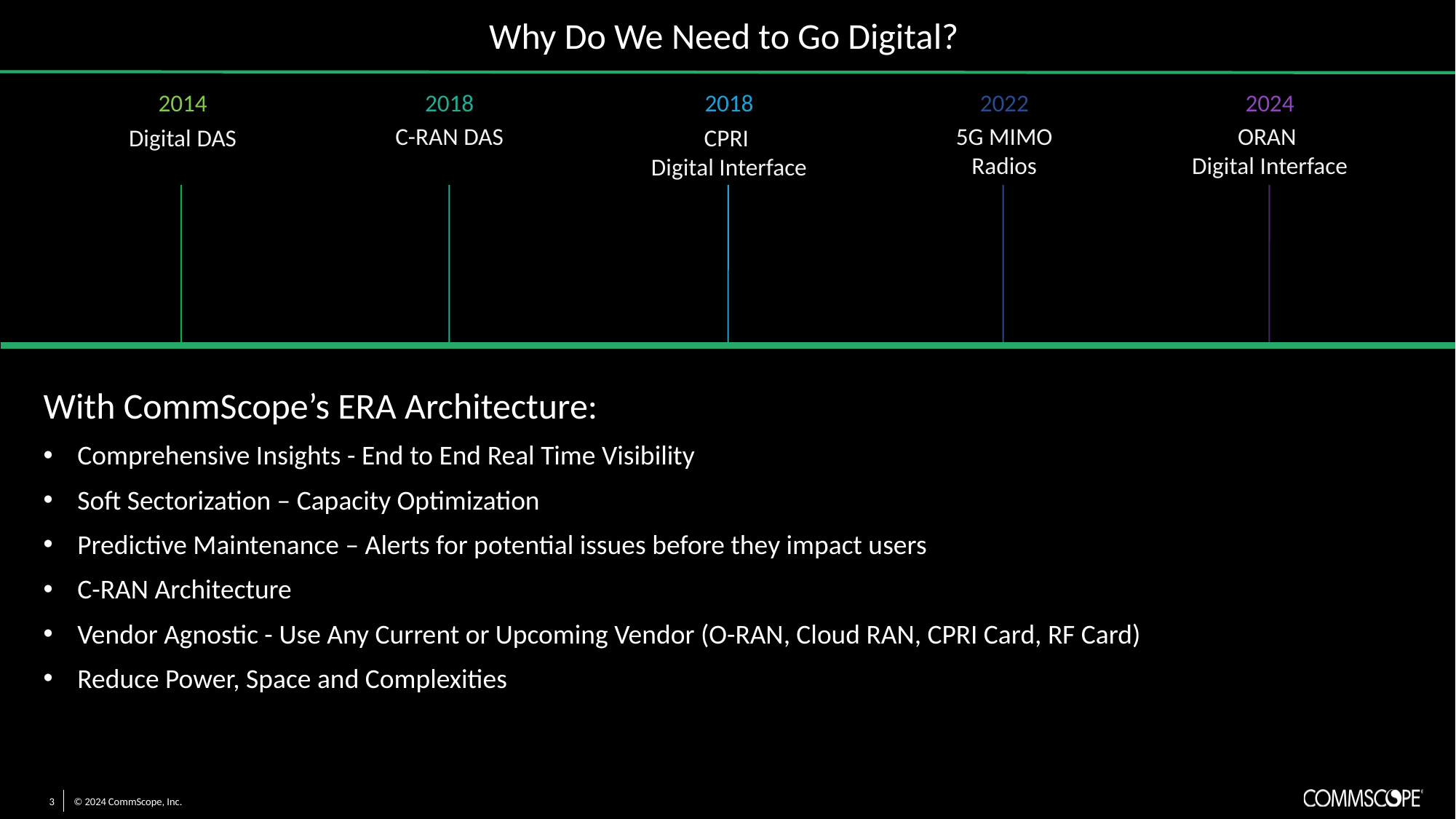

Why Do We Need to Go Digital?
2014
Digital DAS
2018
C-RAN DAS
2018
CPRI
Digital Interface
2022
5G MIMO Radios
2024
ORAN
Digital Interface

With CommScope’s ERA Architecture:
Comprehensive Insights - End to End Real Time Visibility
Soft Sectorization – Capacity Optimization
Predictive Maintenance – Alerts for potential issues before they impact users
C-RAN Architecture
Vendor Agnostic - Use Any Current or Upcoming Vendor (O-RAN, Cloud RAN, CPRI Card, RF Card)
Reduce Power, Space and Complexities